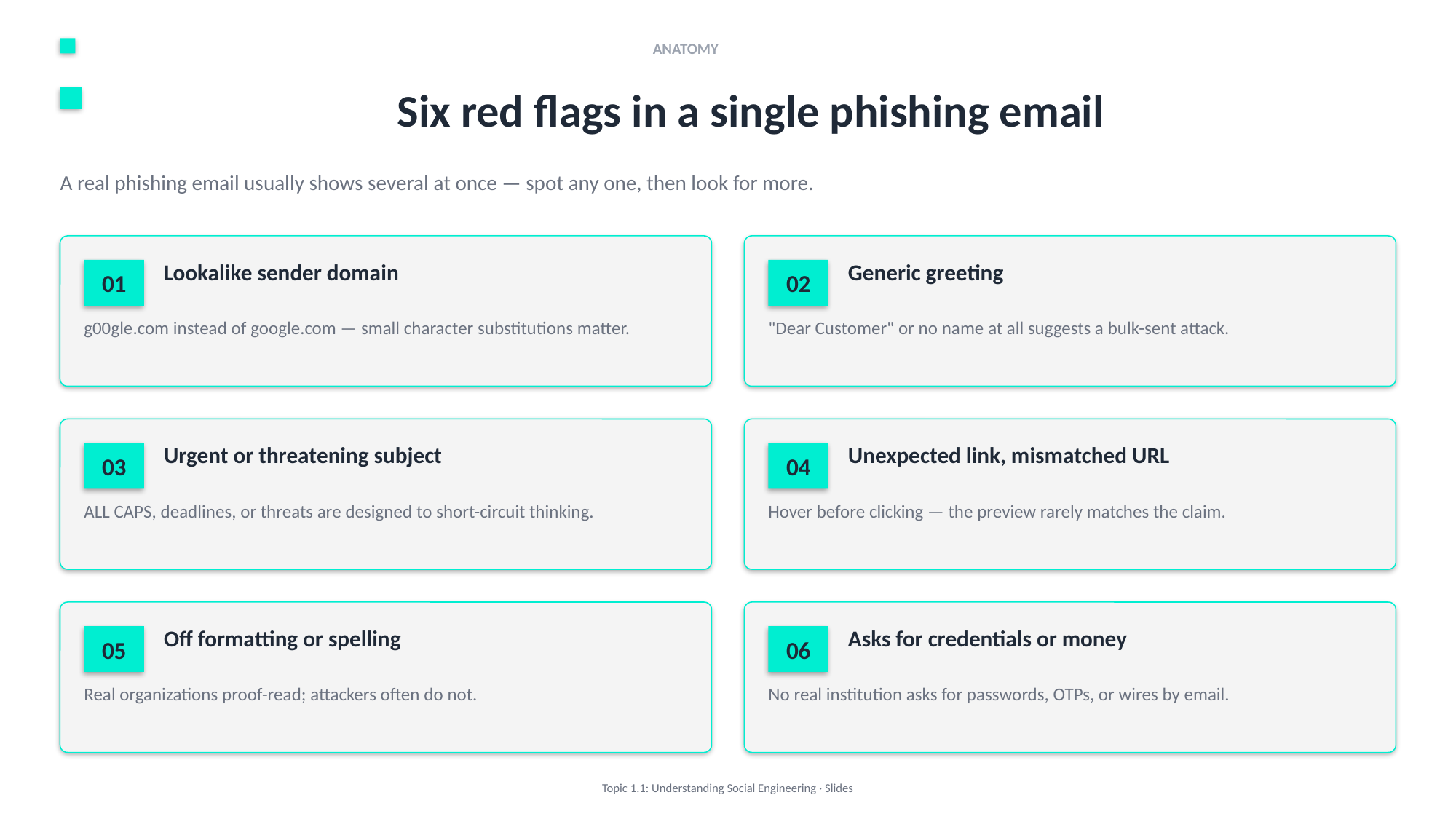

ANATOMY

Six red flags in a single phishing email

A real phishing email usually shows several at once — spot any one, then look for more.

Lookalike sender domain
Generic greeting

01

02
g00gle.com instead of google.com — small character substitutions matter.
"Dear Customer" or no name at all suggests a bulk-sent attack.

Urgent or threatening subject
Unexpected link, mismatched URL

03

04
ALL CAPS, deadlines, or threats are designed to short-circuit thinking.
Hover before clicking — the preview rarely matches the claim.

Off formatting or spelling
Asks for credentials or money

05

06
Real organizations proof-read; attackers often do not.
No real institution asks for passwords, OTPs, or wires by email.
Topic 1.1: Understanding Social Engineering · Slides